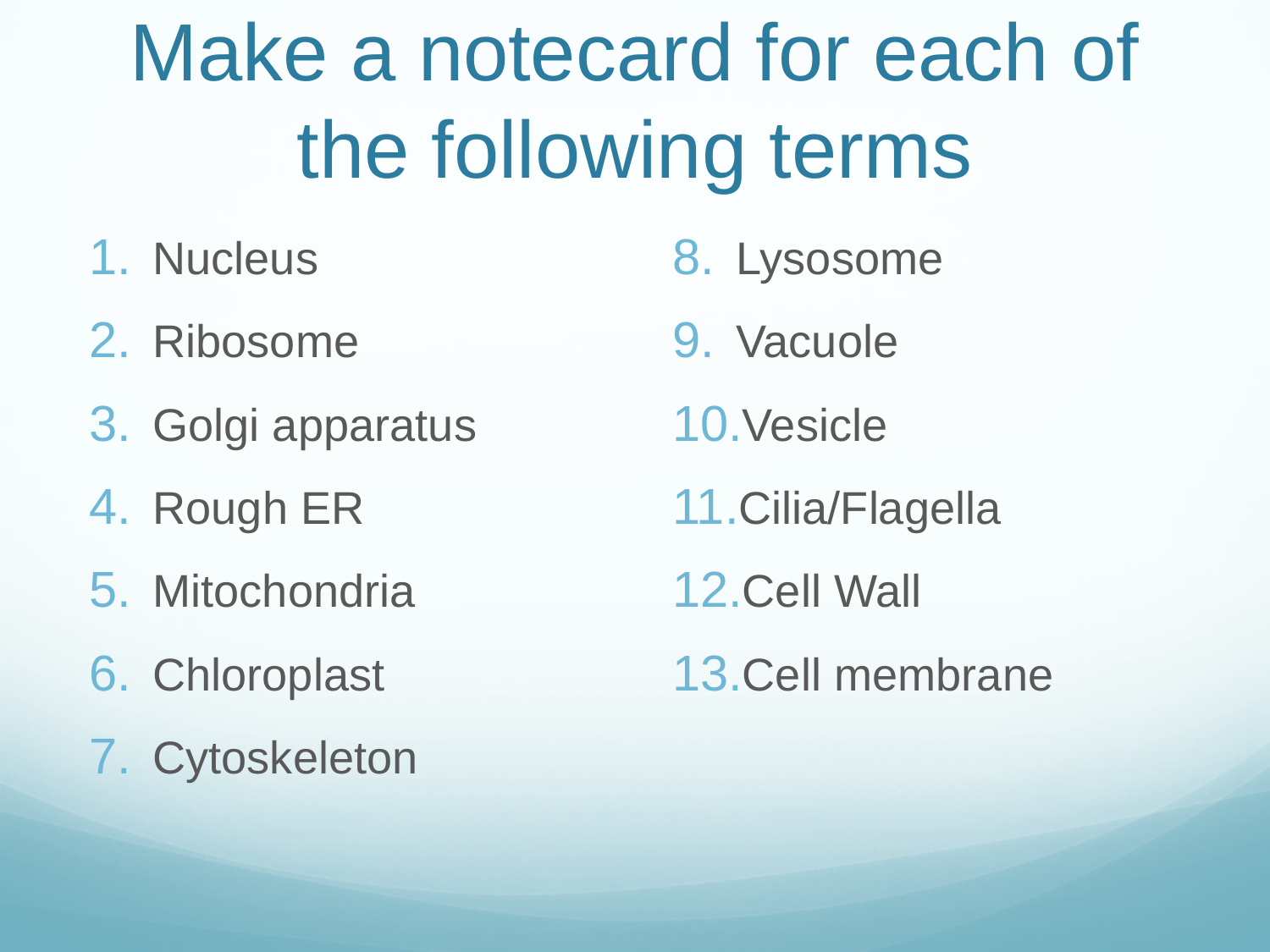

# Make a notecard for each of the following terms
Nucleus
Ribosome
Golgi apparatus
Rough ER
Mitochondria
Chloroplast
Cytoskeleton
Lysosome
Vacuole
Vesicle
Cilia/Flagella
Cell Wall
Cell membrane